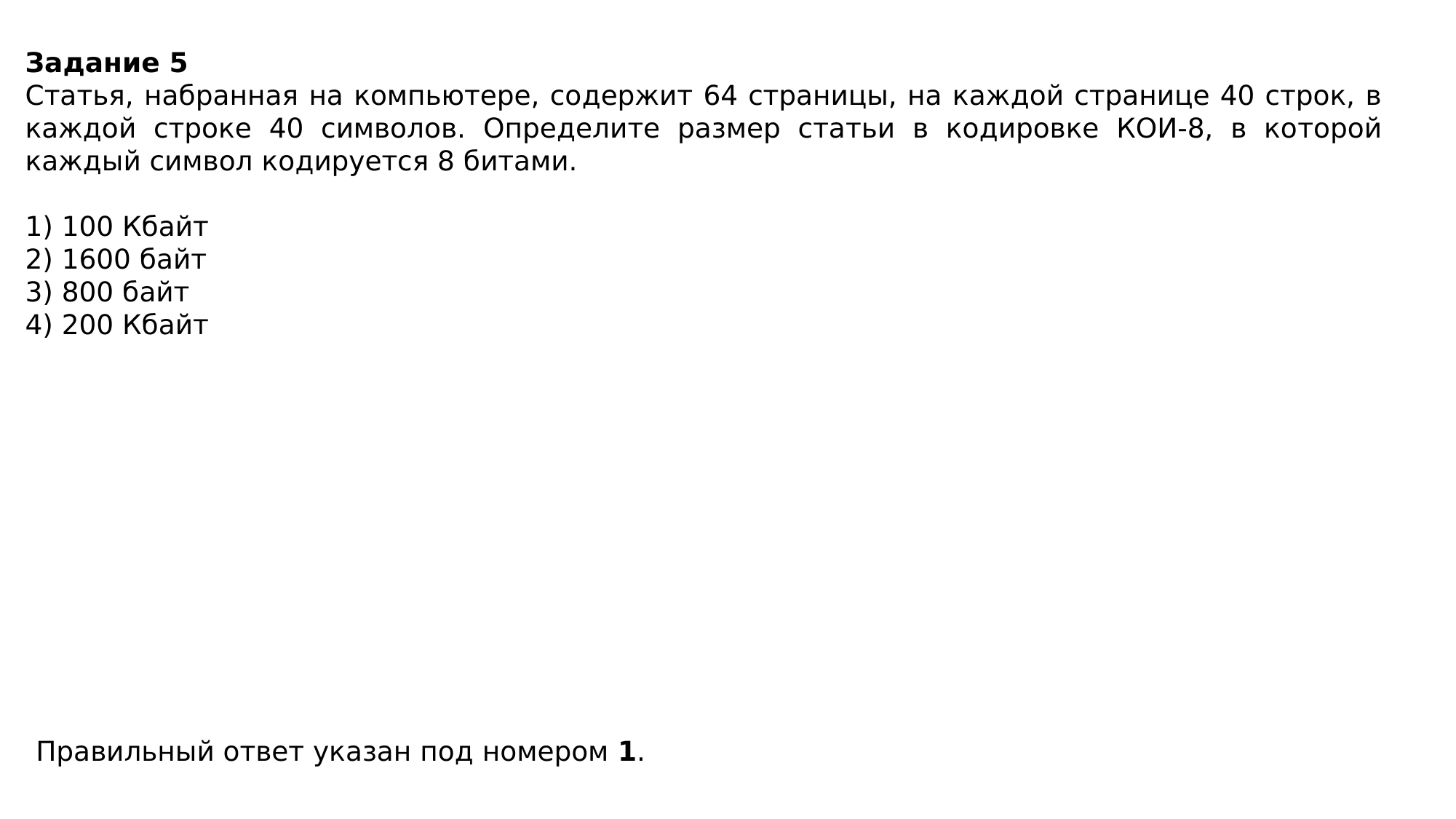

Задание 5
Статья, на­бран­ная на компьютере, со­дер­жит 64 страницы, на каж­дой странице 40 строк, в каж­дой строке 40 символов. Опре­де­ли­те размер ста­тьи в ко­ди­ров­ке КОИ-8, в ко­то­рой каждый сим­вол кодируется 8 битами.

1) 100 Кбайт
2) 1600 байт
3) 800 байт
4) 200 Кбайт
Правильный ответ указан под номером 1.